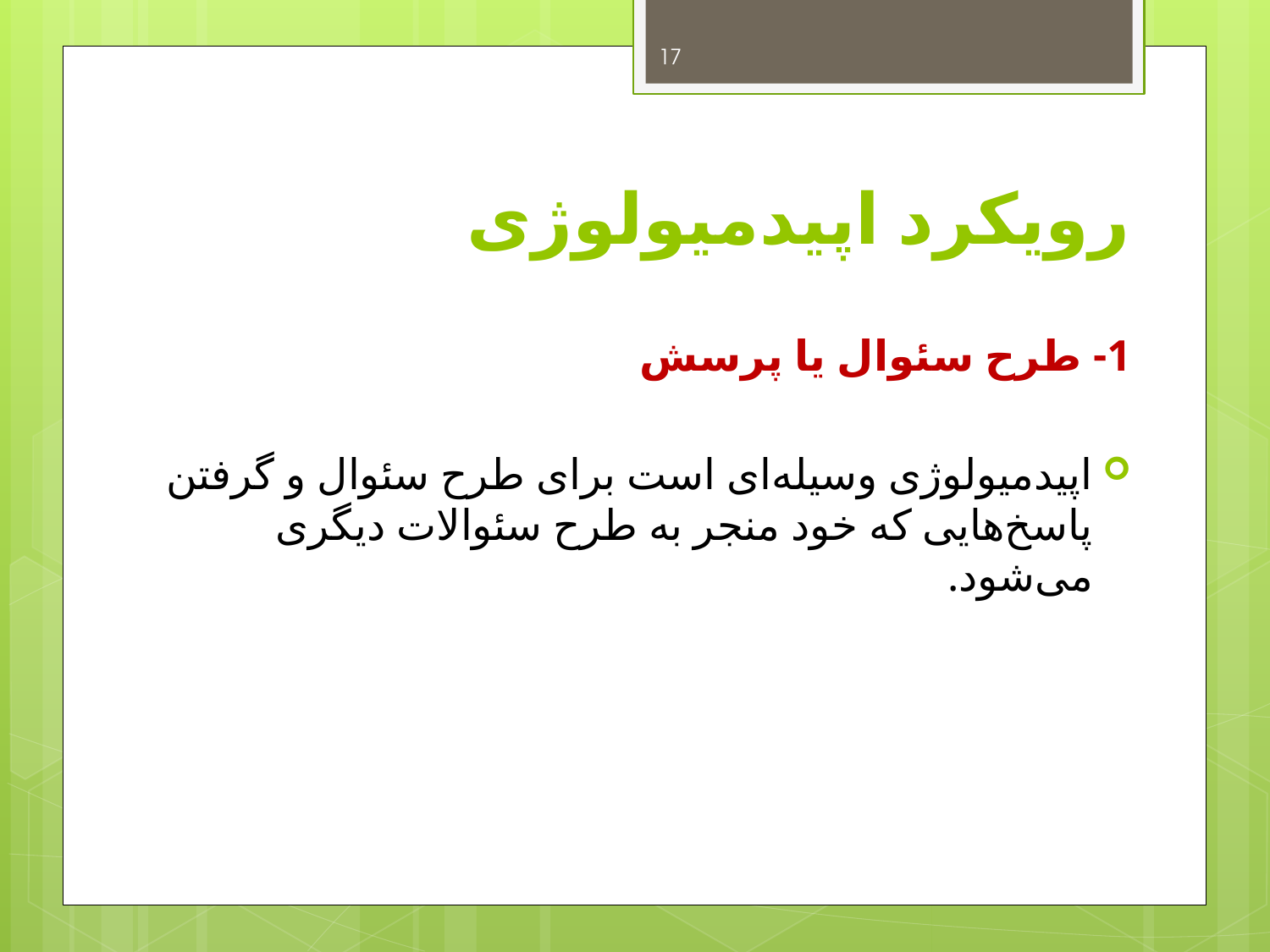

17
# رویکرد اپیدمیولوژی
1- طرح سئوال یا پرسش

اپیدمیولوژی وسیله‌ای است برای طرح سئوال و گرفتن پاسخ‌هایی که خود منجر به طرح سئوالات دیگری می‌شود.